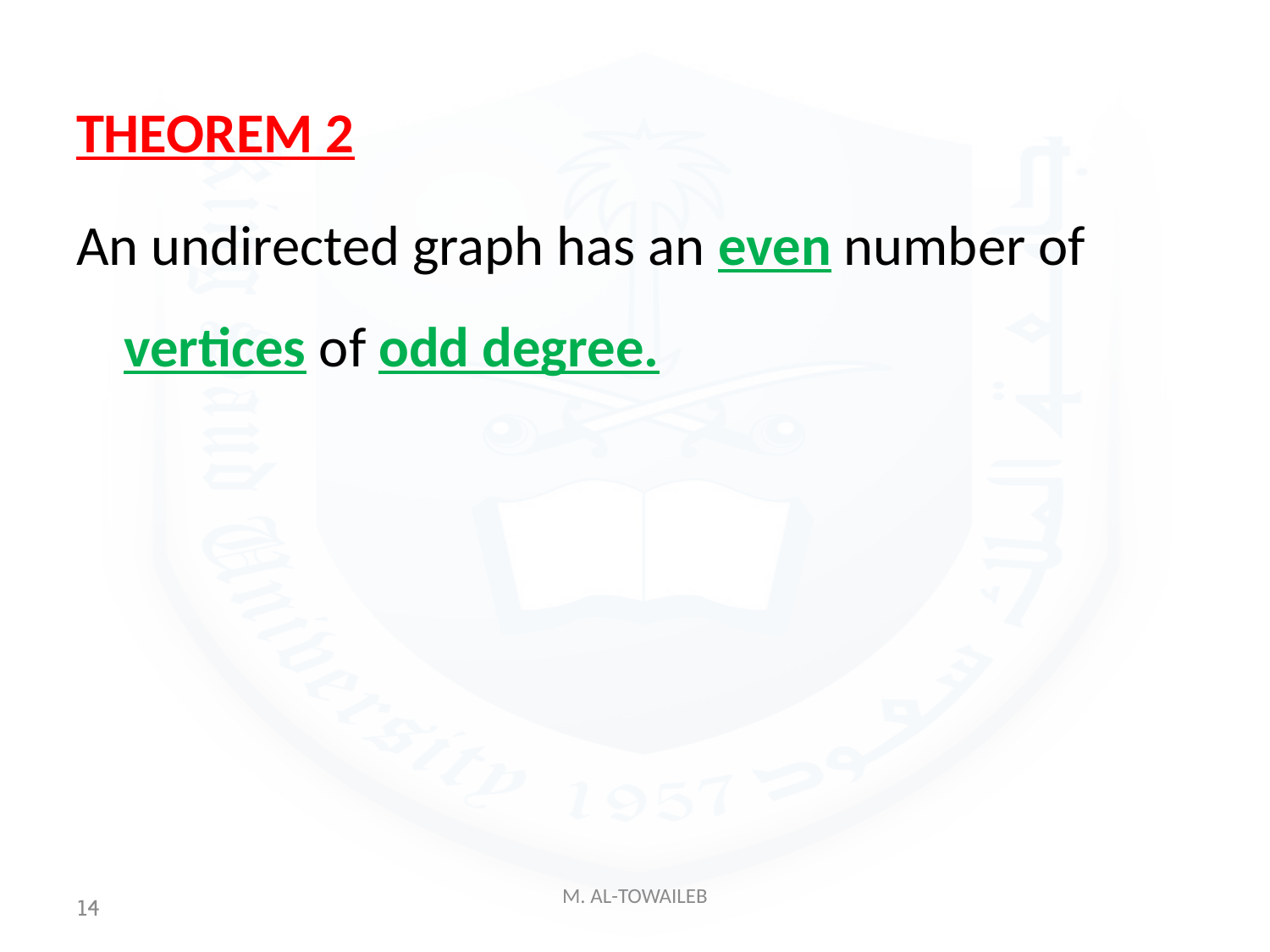

THEOREM 2
An undirected graph has an even number of vertices of odd degree.
14
M. AL-TOWAILEB